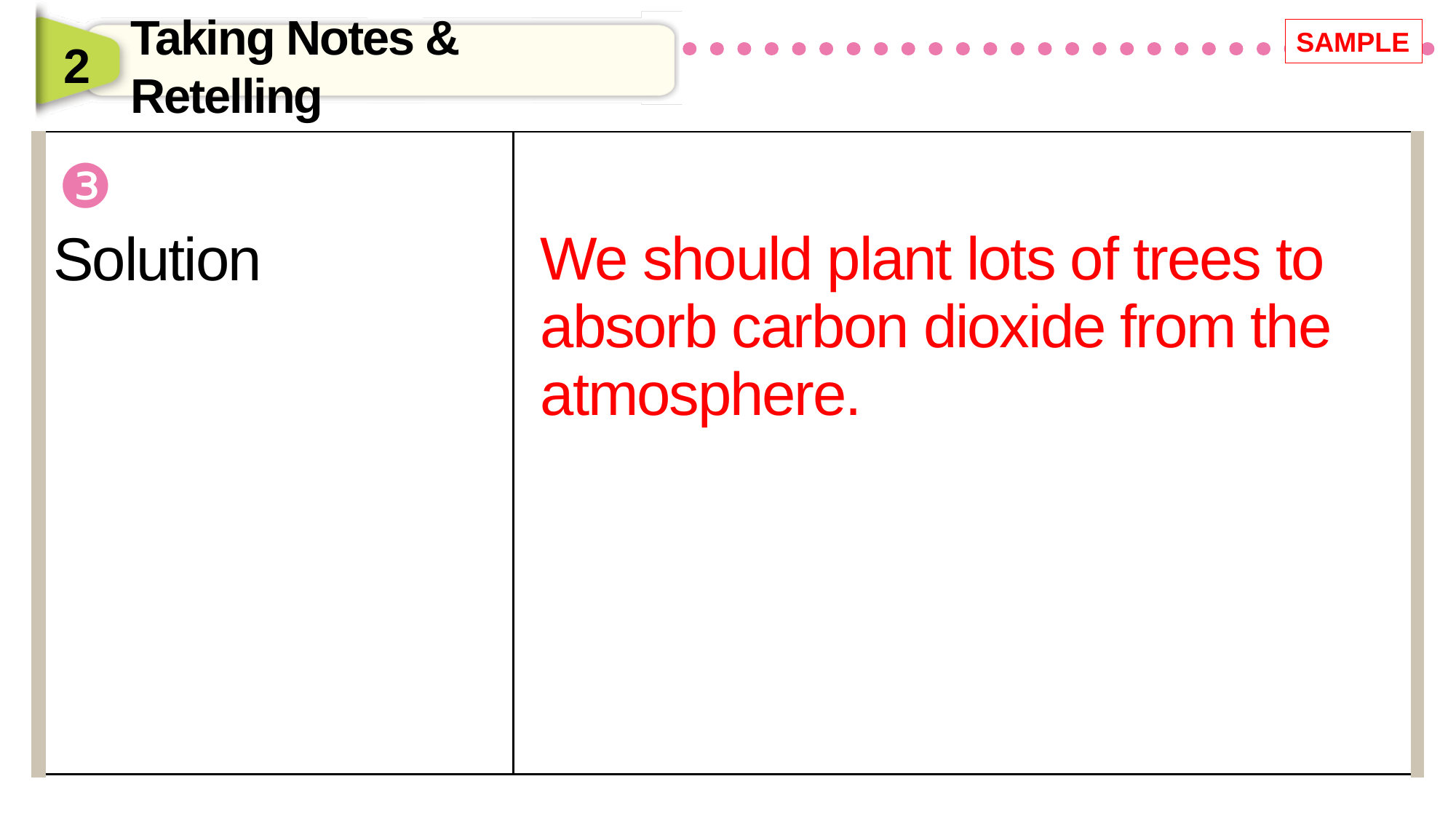

SAMPLE
2
Taking Notes & Retelling
❸
We should plant lots of trees to absorb carbon dioxide from the atmosphere.
Solution